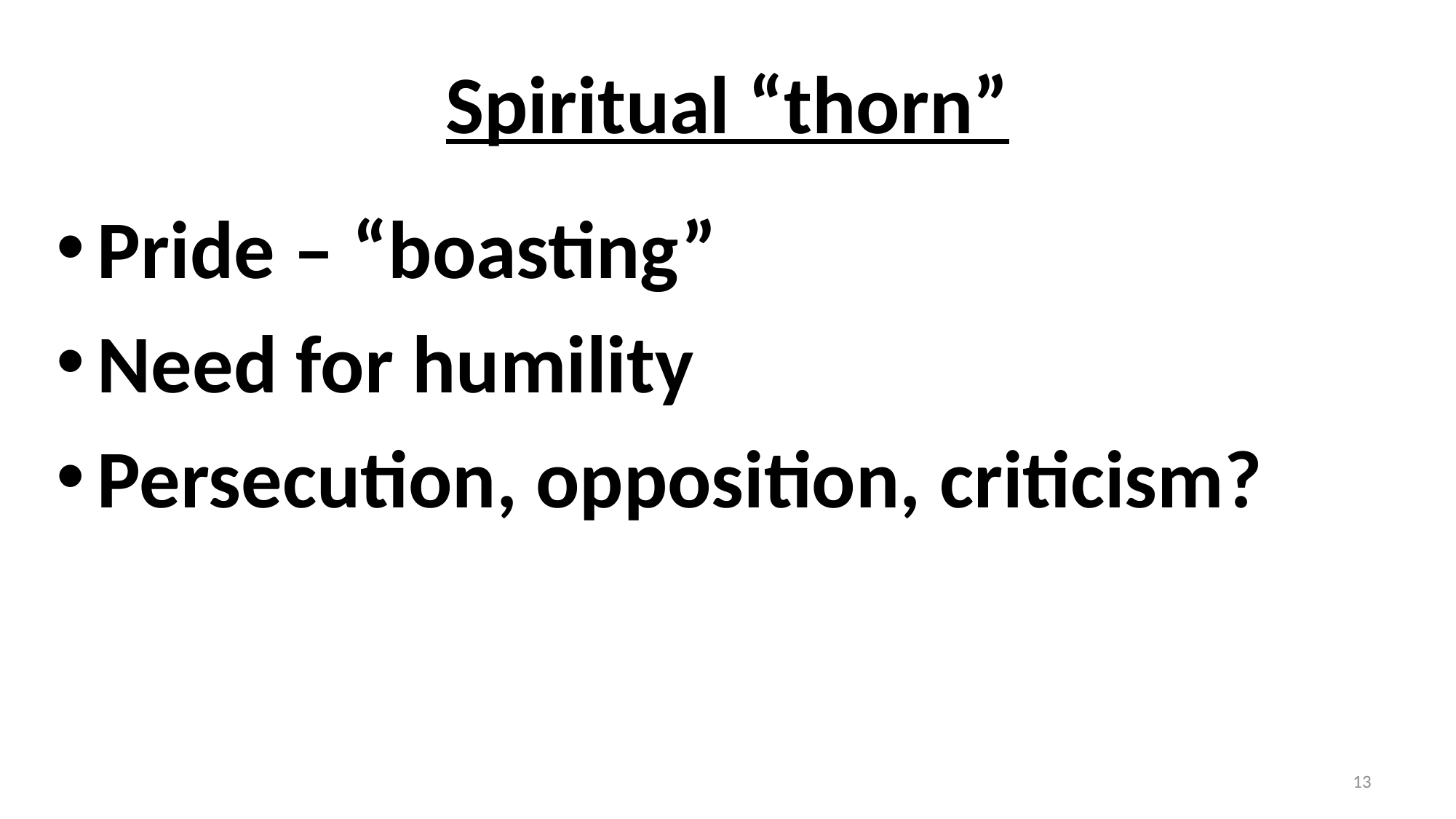

# Spiritual “thorn”
Pride – “boasting”
Need for humility
Persecution, opposition, criticism?
13